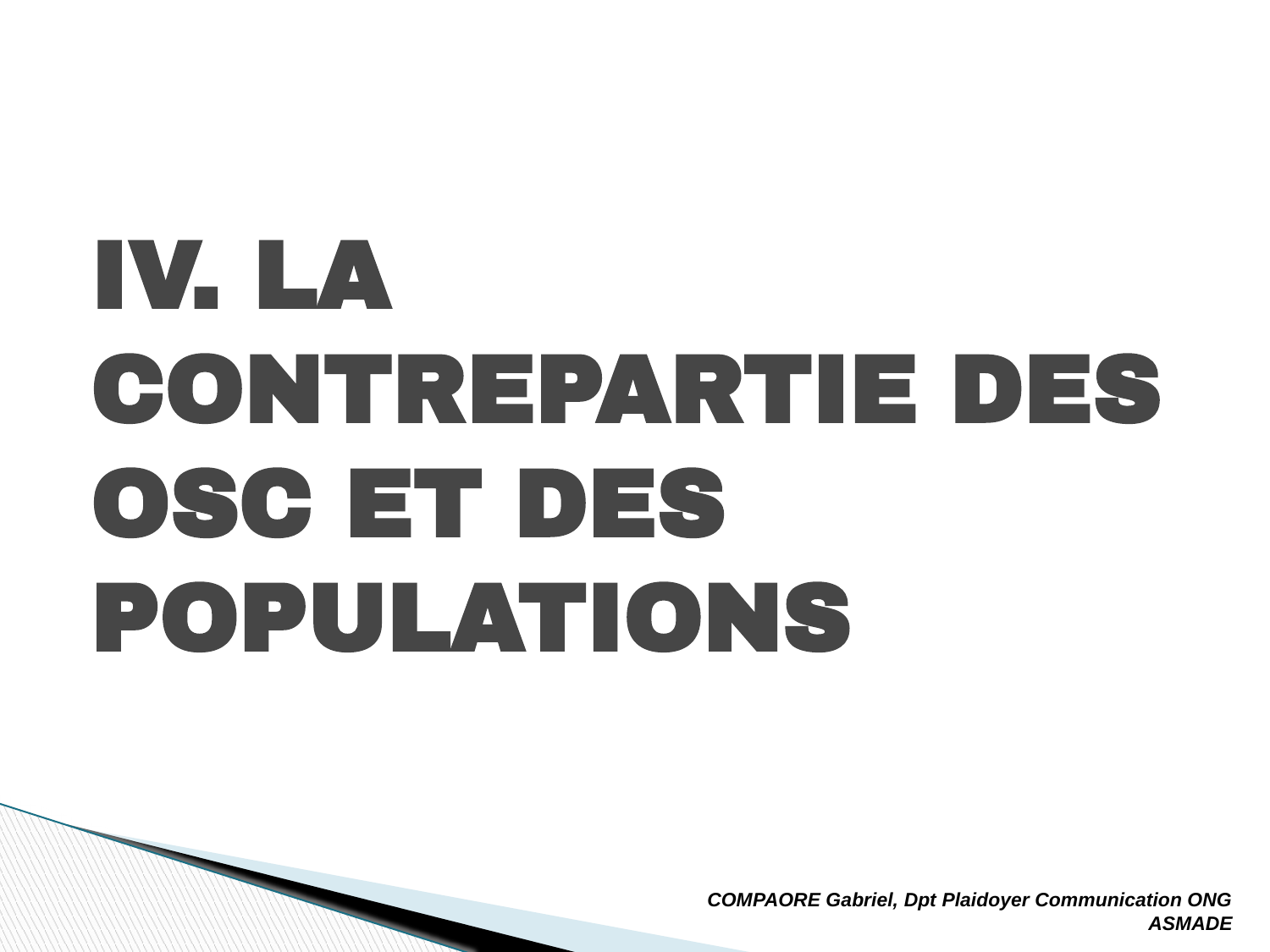

IV. LA CONTREPARTIE DES OSC ET DES POPULATIONS
COMPAORE Gabriel, Dpt Plaidoyer Communication ONG ASMADE